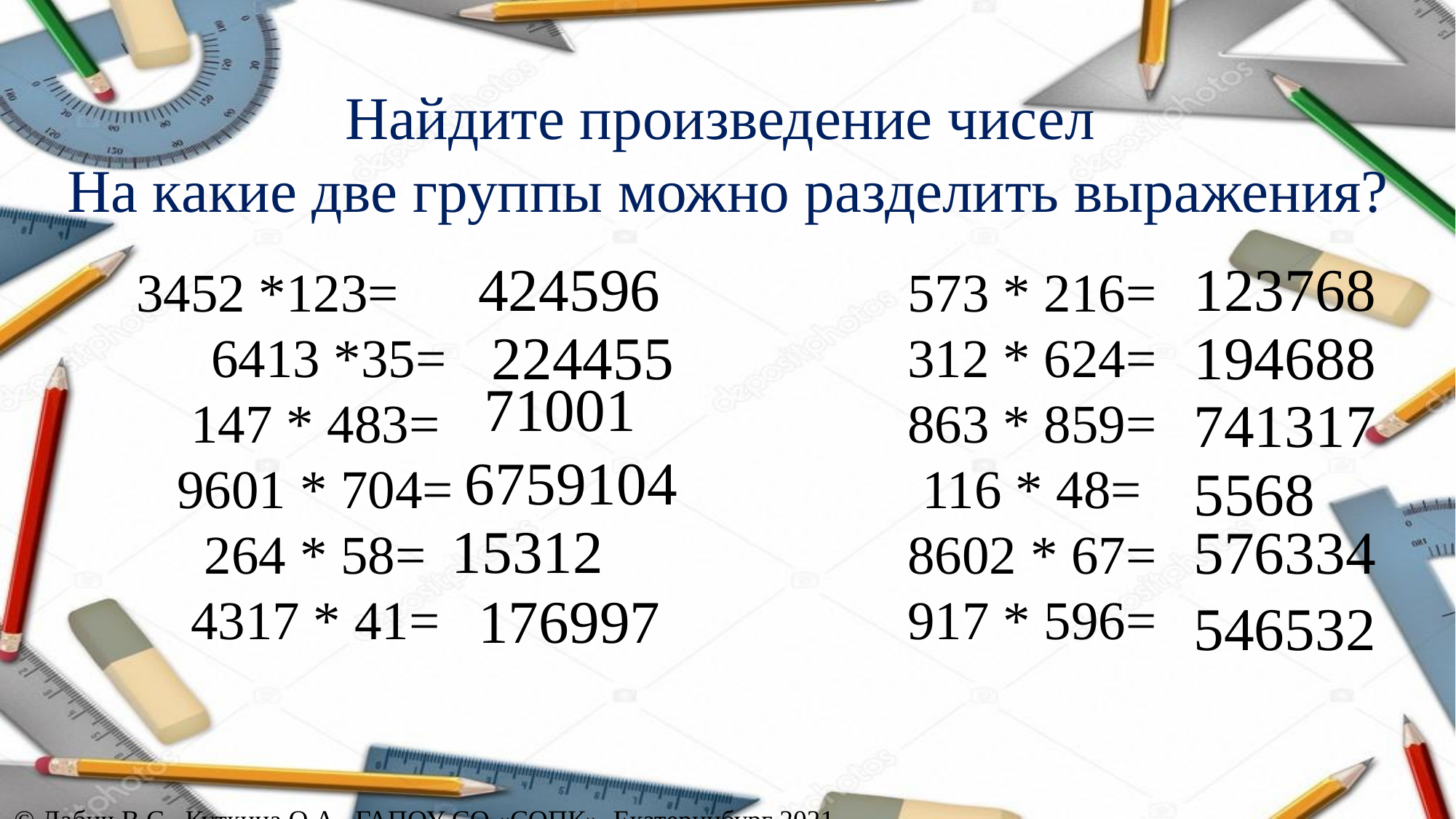

Найдите произведение чисел
На какие две группы можно разделить выражения?

3452 *123=
  6413 *35=
147 * 483=
9601 * 704=
264 * 58=
4317 * 41=

573 * 216=
312 * 624=
863 * 859=
116 * 48=
8602 * 67=
917 * 596=
424596
123768
224455
194688
71001
741317
6759104
5568
15312
576334
176997
546532
© Лабич В.С., Куткина О.А., ГАПОУ СО «СОПК», Екатеринбург 2021